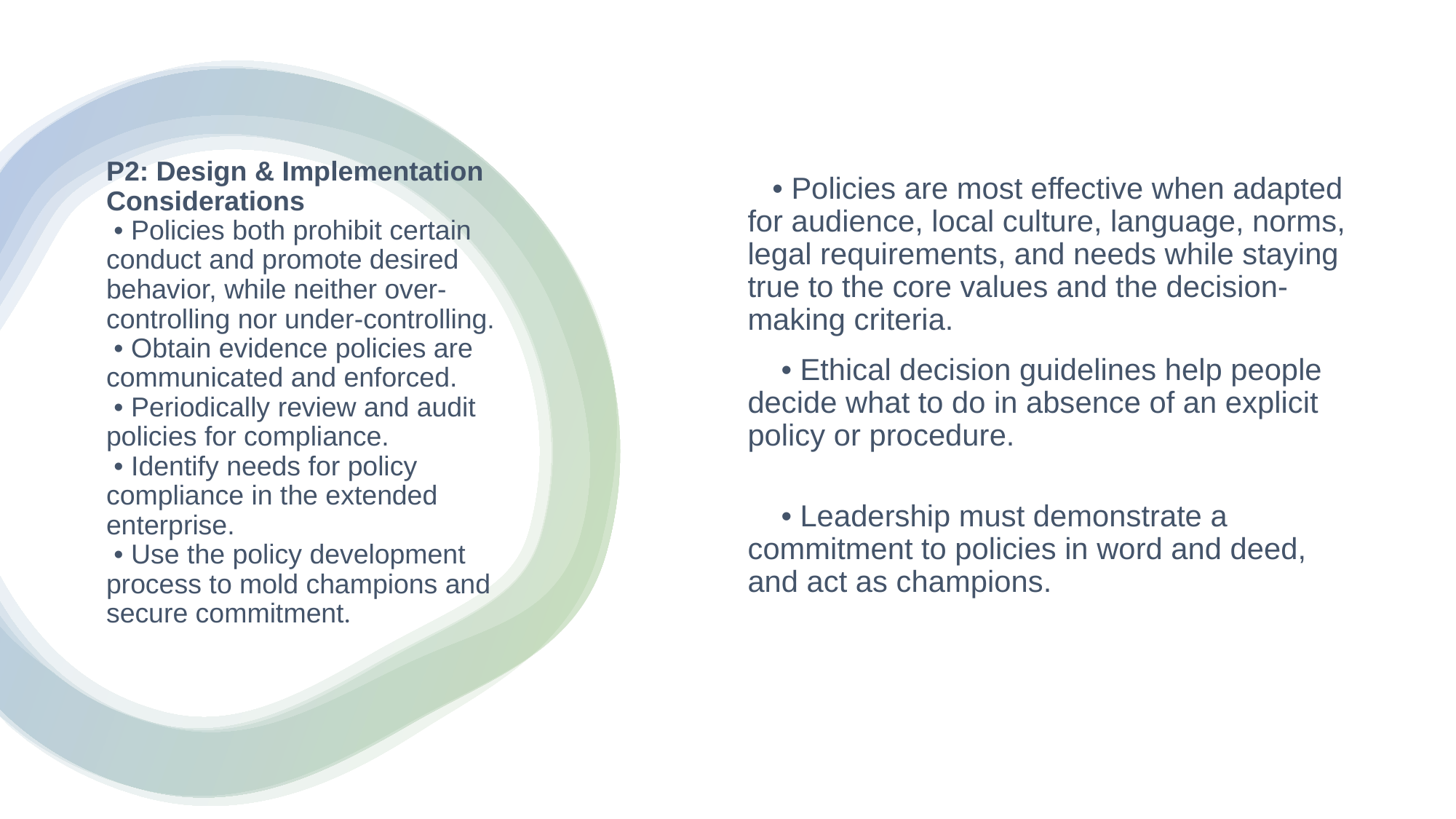

• Policies are most effective when adapted for audience, local culture, language, norms, legal requirements, and needs while staying true to the core values and the decision-making criteria.
    • Ethical decision guidelines help people decide what to do in absence of an explicit policy or procedure.

    • Leadership must demonstrate a commitment to policies in word and deed, and act as champions.

# P2: Design & Implementation Considerations • Policies both prohibit certain conduct and promote desired behavior, while neither over-controlling nor under-controlling. • Obtain evidence policies are communicated and enforced. • Periodically review and audit policies for compliance. • Identify needs for policy compliance in the extended enterprise. • Use the policy development process to mold champions and secure commitment.